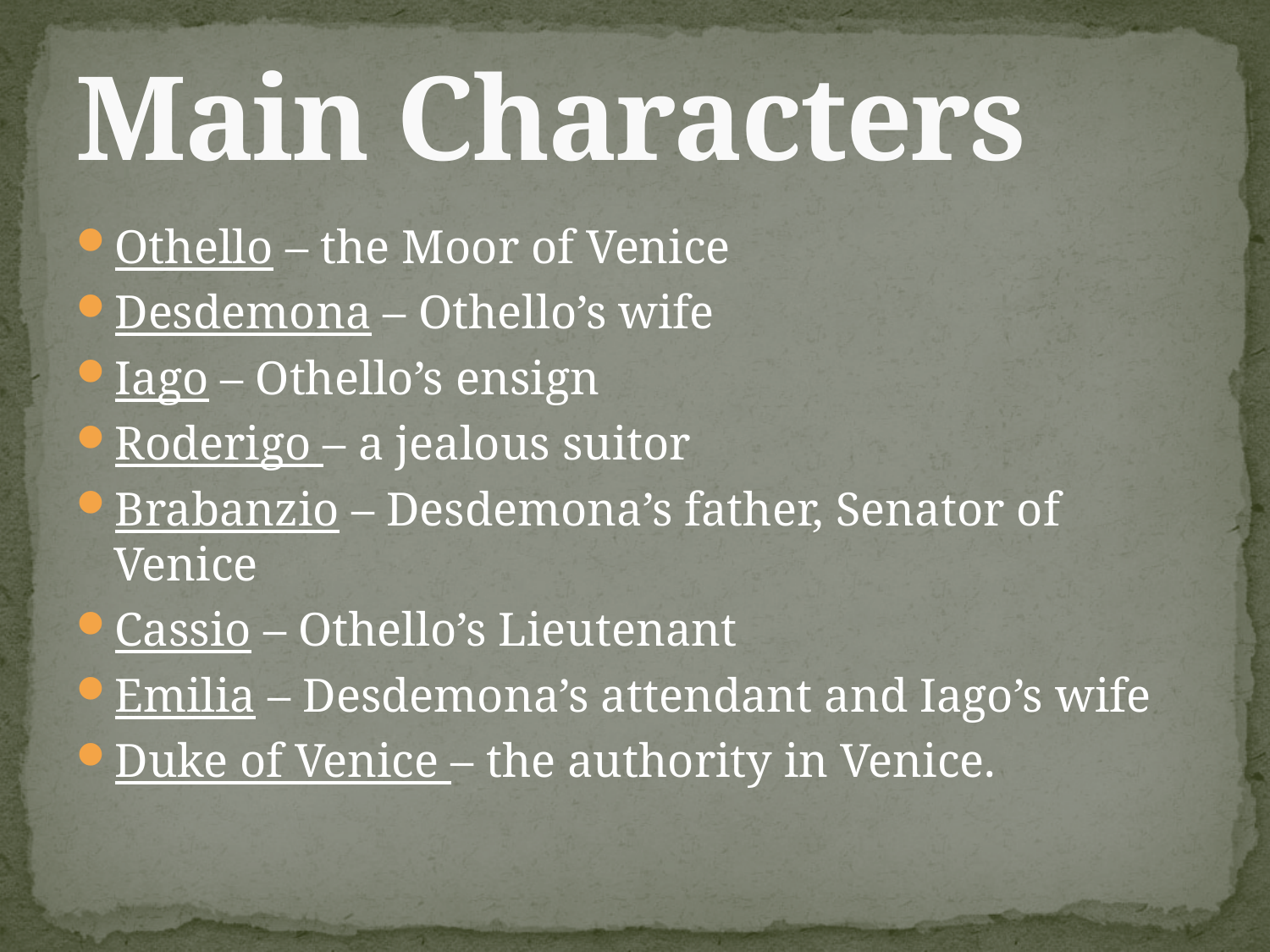

# Main Characters
Othello – the Moor of Venice
Desdemona – Othello’s wife
Iago – Othello’s ensign
Roderigo – a jealous suitor
Brabanzio – Desdemona’s father, Senator of Venice
Cassio – Othello’s Lieutenant
Emilia – Desdemona’s attendant and Iago’s wife
Duke of Venice – the authority in Venice.